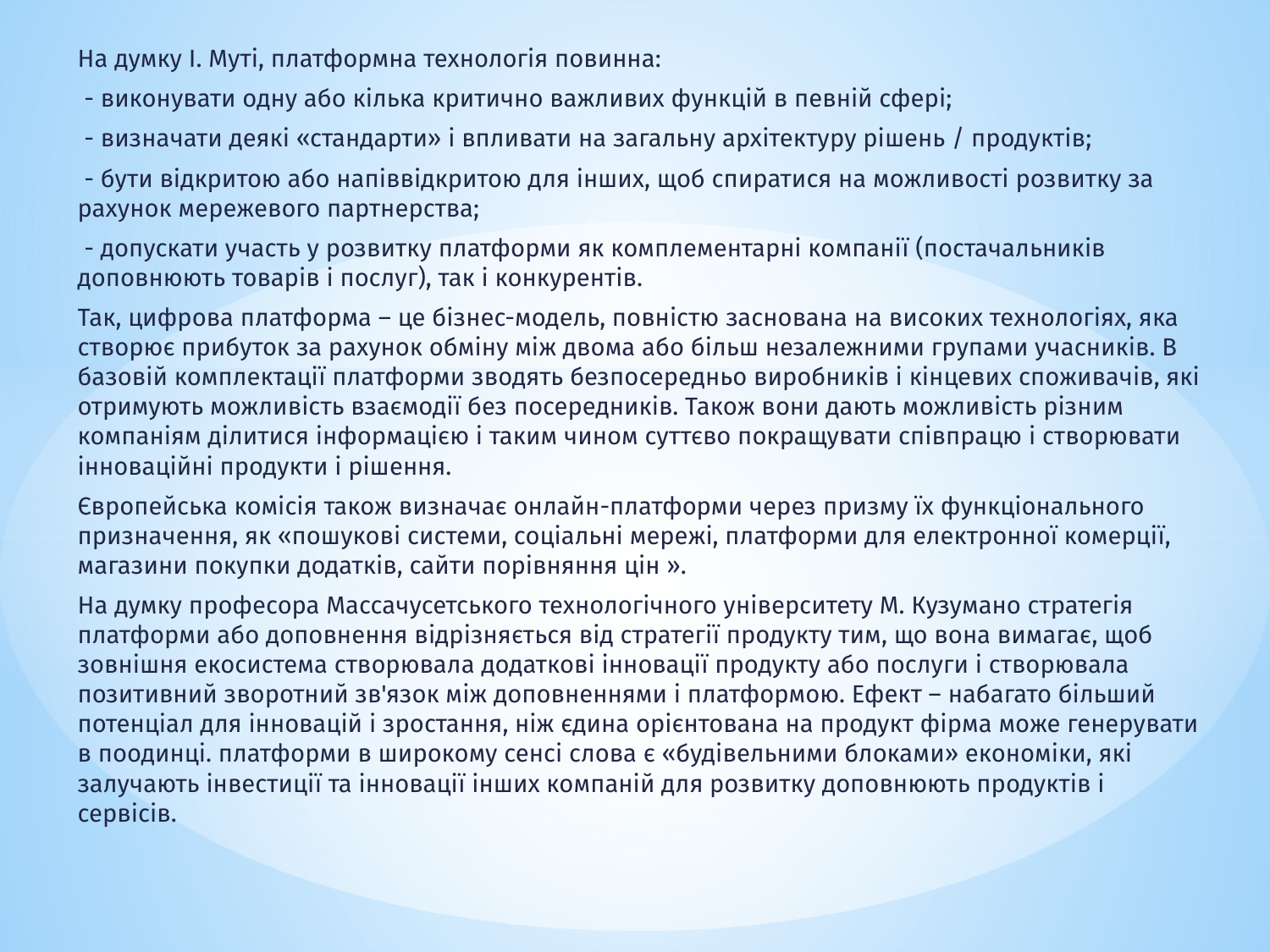

На думку І. Муті, платформна технологія повинна:
 - виконувати одну або кілька критично важливих функцій в певній сфері;
 - визначати деякі «стандарти» і впливати на загальну архітектуру рішень / продуктів;
 - бути відкритою або напіввідкритою для інших, щоб спиратися на можливості розвитку за рахунок мережевого партнерства;
 - допускати участь у розвитку платформи як комплементарні компанії (постачальників доповнюють товарів і послуг), так і конкурентів.
Так, цифрова платформа – це бізнес-модель, повністю заснована на високих технологіях, яка створює прибуток за рахунок обміну між двома або більш незалежними групами учасників. В базовій комплектації платформи зводять безпосередньо виробників і кінцевих споживачів, які отримують можливість взаємодії без посередників. Також вони дають можливість різним компаніям ділитися інформацією і таким чином суттєво покращувати співпрацю і створювати інноваційні продукти і рішення.
Європейська комісія також визначає онлайн-платформи через призму їх функціонального призначення, як «пошукові системи, соціальні мережі, платформи для електронної комерції, магазини покупки додатків, сайти порівняння цін ».
На думку професора Массачусетського технологічного університету М. Кузумано стратегія платформи або доповнення відрізняється від стратегії продукту тим, що вона вимагає, щоб зовнішня екосистема створювала додаткові інновації продукту або послуги і створювала позитивний зворотний зв'язок між доповненнями і платформою. Ефект – набагато більший потенціал для інновацій і зростання, ніж єдина орієнтована на продукт фірма може генерувати в поодинці. платформи в широкому сенсі слова є «будівельними блоками» економіки, які залучають інвестиції та інновації інших компаній для розвитку доповнюють продуктів і сервісів.